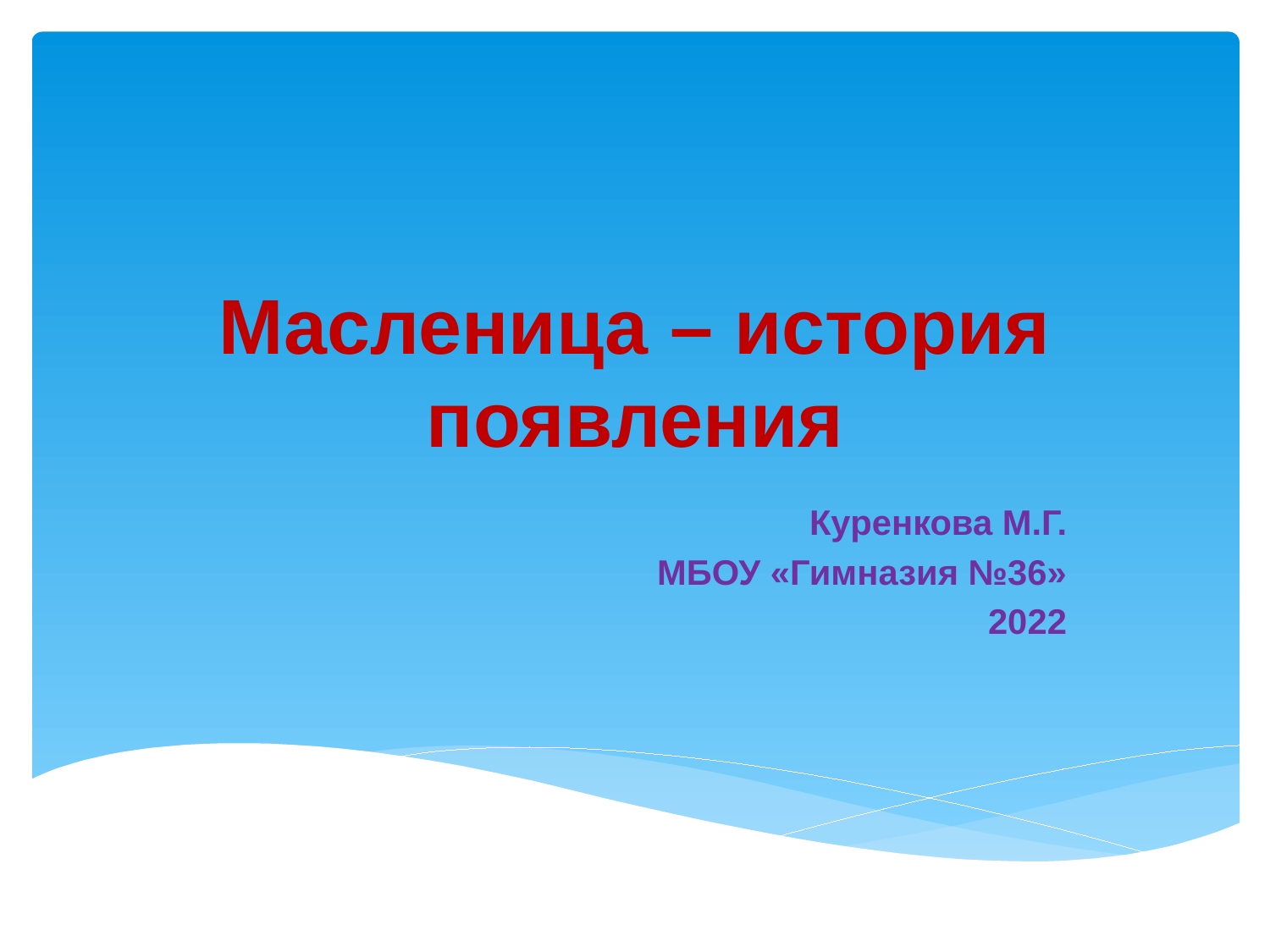

# Масленица – история появления
Куренкова М.Г.
 МБОУ «Гимназия №36»
2022